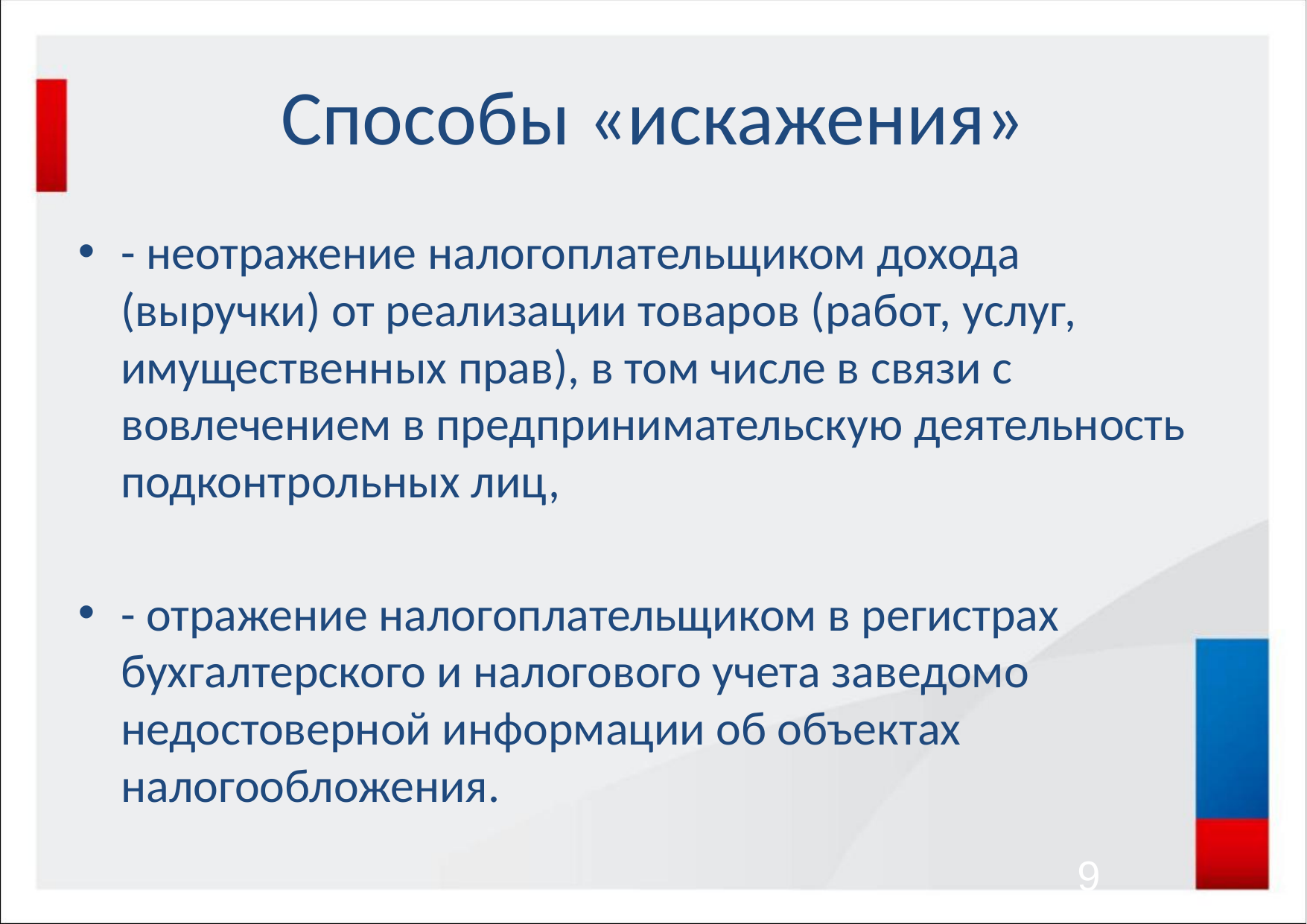

# Способы «искажения»
- неотражение налогоплательщиком дохода (выручки) от реализации товаров (работ, услуг, имущественных прав), в том числе в связи с вовлечением в предпринимательскую деятельность подконтрольных лиц,

- отражение налогоплательщиком в регистрах бухгалтерского и налогового учета заведомо недостоверной информации об объектах налогообложения.
9
9